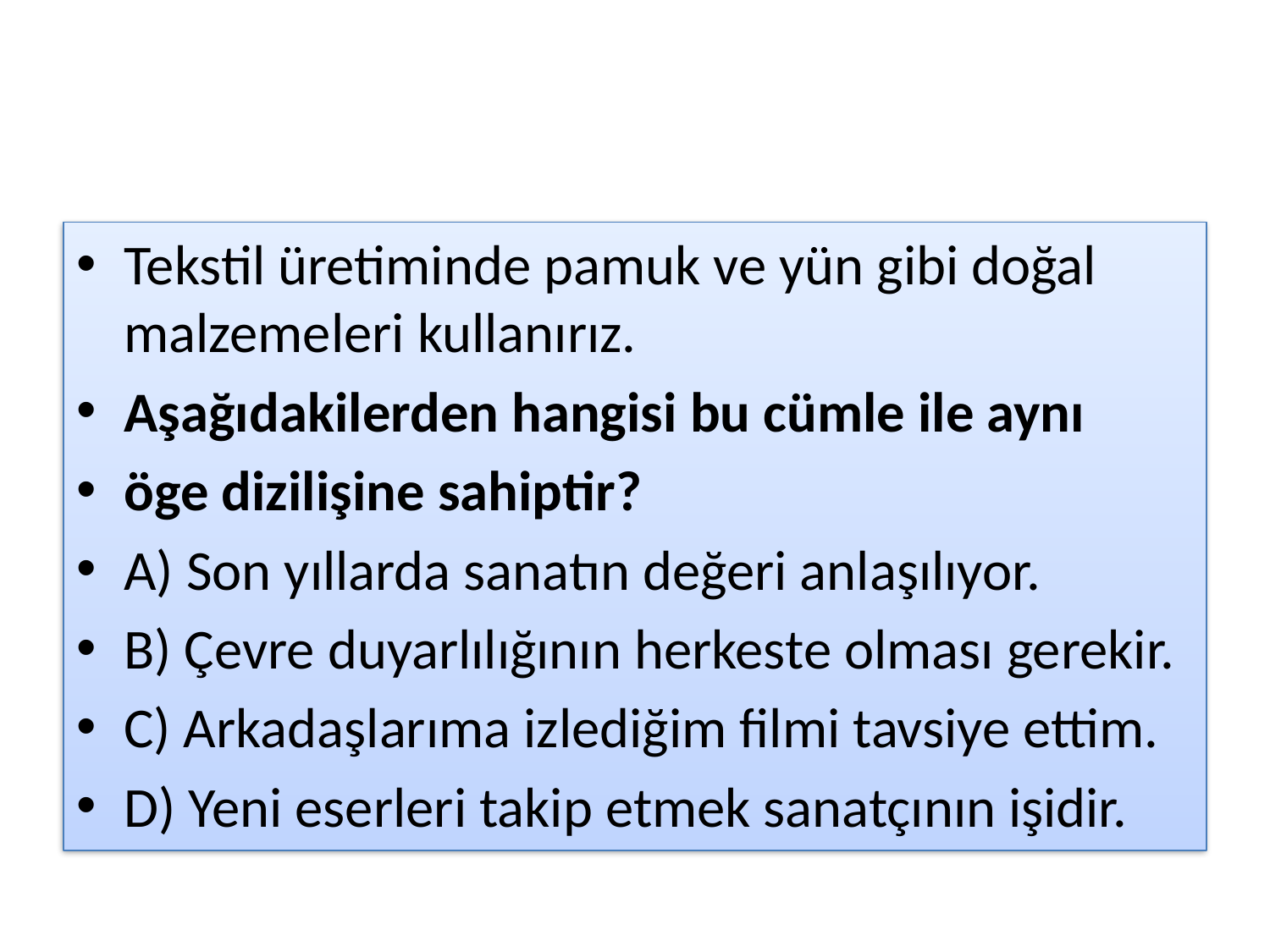

#
Tekstil üretiminde pamuk ve yün gibi doğal malzemeleri kullanırız.
Aşağıdakilerden hangisi bu cümle ile aynı
öge dizilişine sahiptir?
A) Son yıllarda sanatın değeri anlaşılıyor.
B) Çevre duyarlılığının herkeste olması gerekir.
C) Arkadaşlarıma izlediğim filmi tavsiye ettim.
D) Yeni eserleri takip etmek sanatçının işidir.